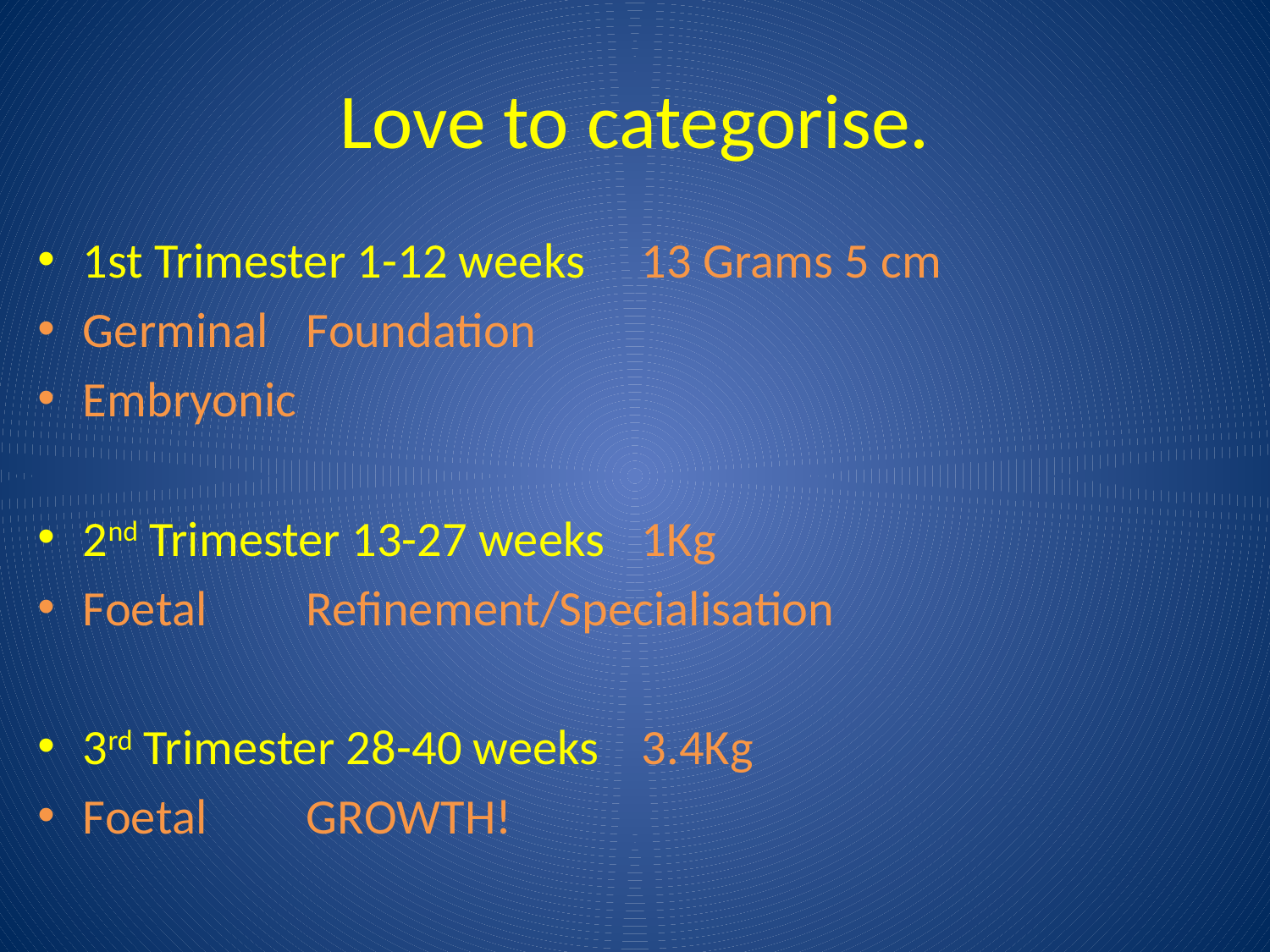

# Love to categorise.
1st Trimester 1-12 weeks		13 Grams 5 cm
Germinal 		Foundation
Embryonic

2nd Trimester 13-27 weeks		1Kg
Foetal			Refinement/Specialisation

3rd Trimester 28-40 weeks		3.4Kg
Foetal			GROWTH!